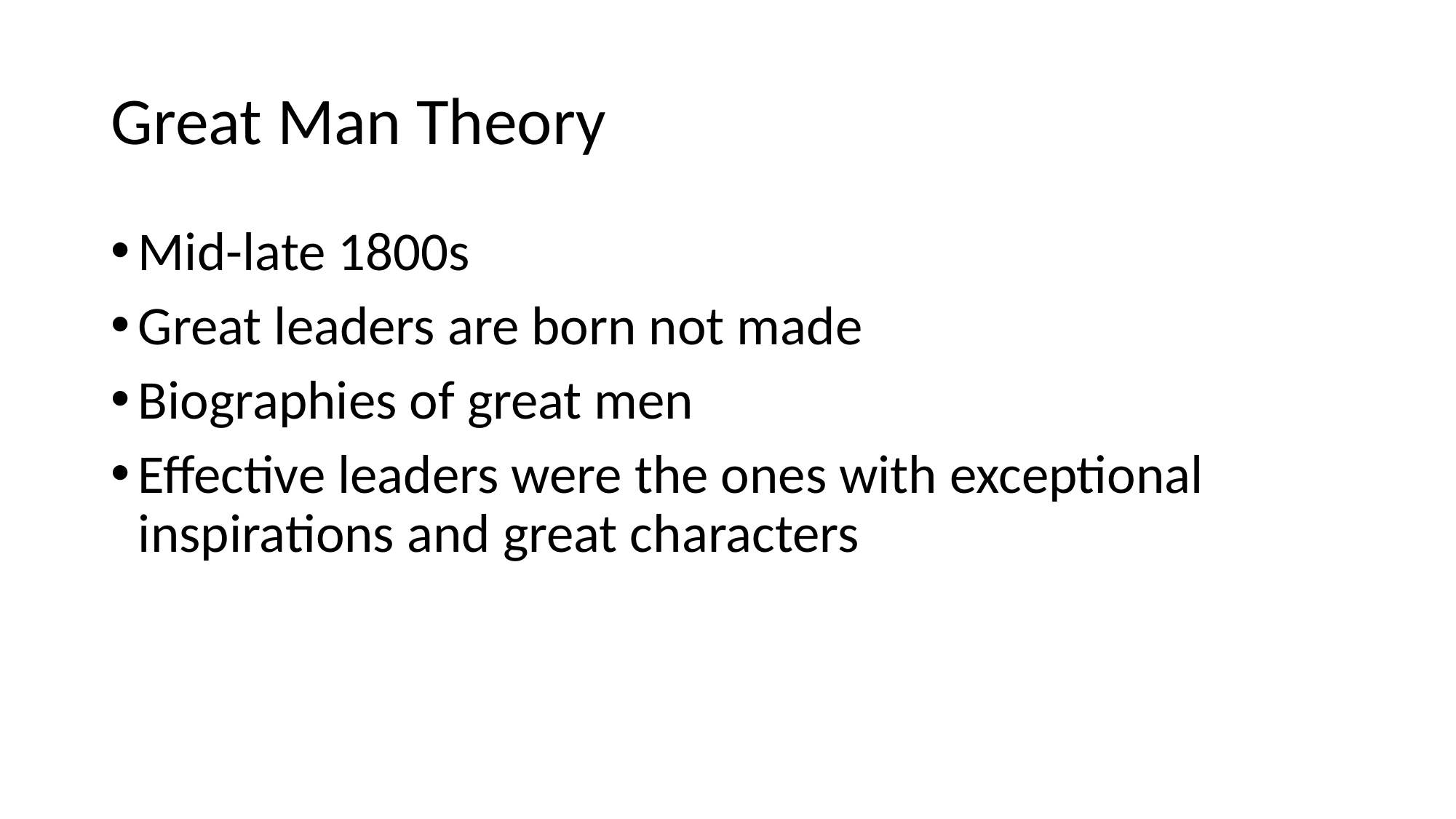

# Great Man Theory
Mid-late 1800s
Great leaders are born not made
Biographies of great men
Effective leaders were the ones with exceptional inspirations and great characters